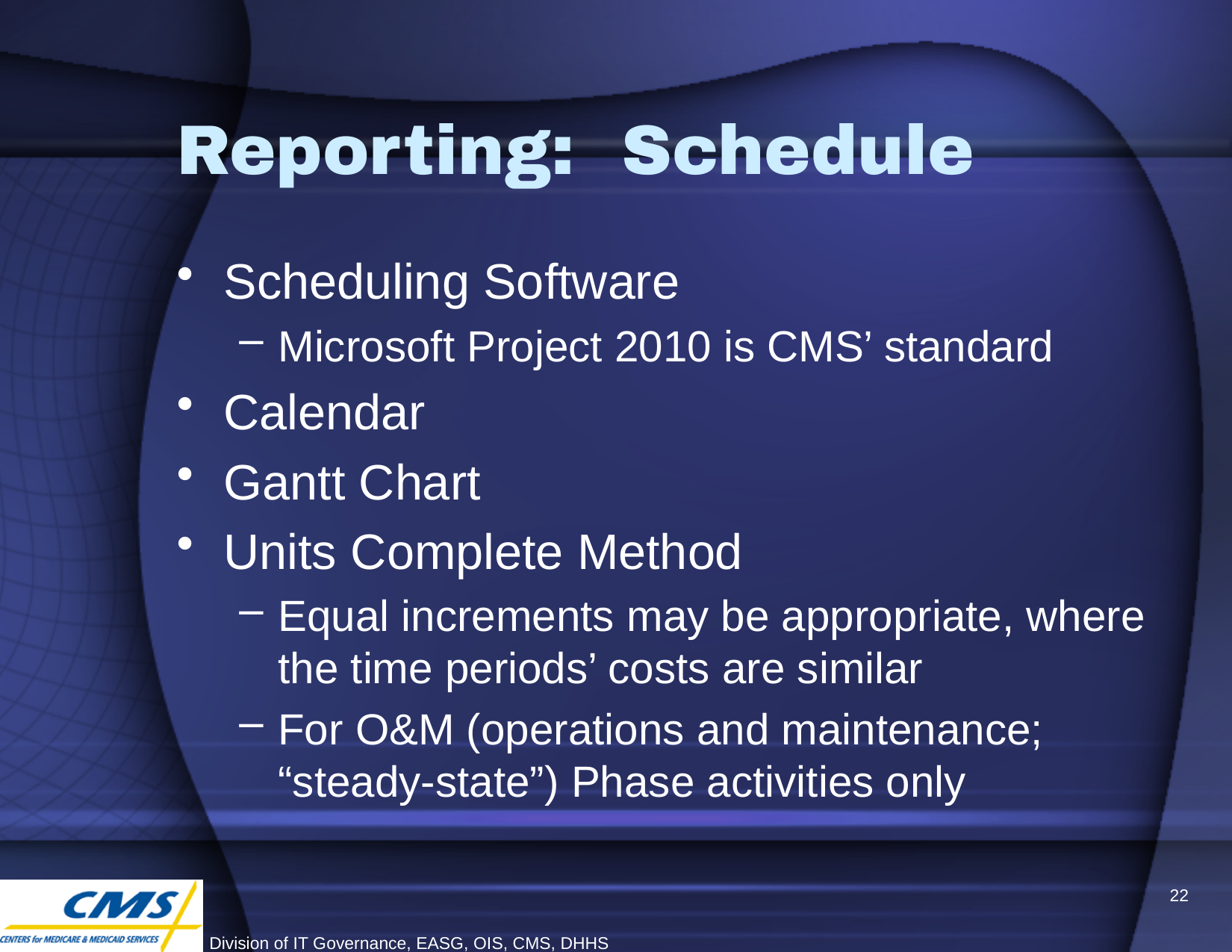

# Reporting:  Schedule
Scheduling Software
Microsoft Project 2010 is CMS’ standard
Calendar
Gantt Chart
Units Complete Method
Equal increments may be appropriate, where the time periods’ costs are similar
For O&M (operations and maintenance;  “steady-state”) Phase activities only
22